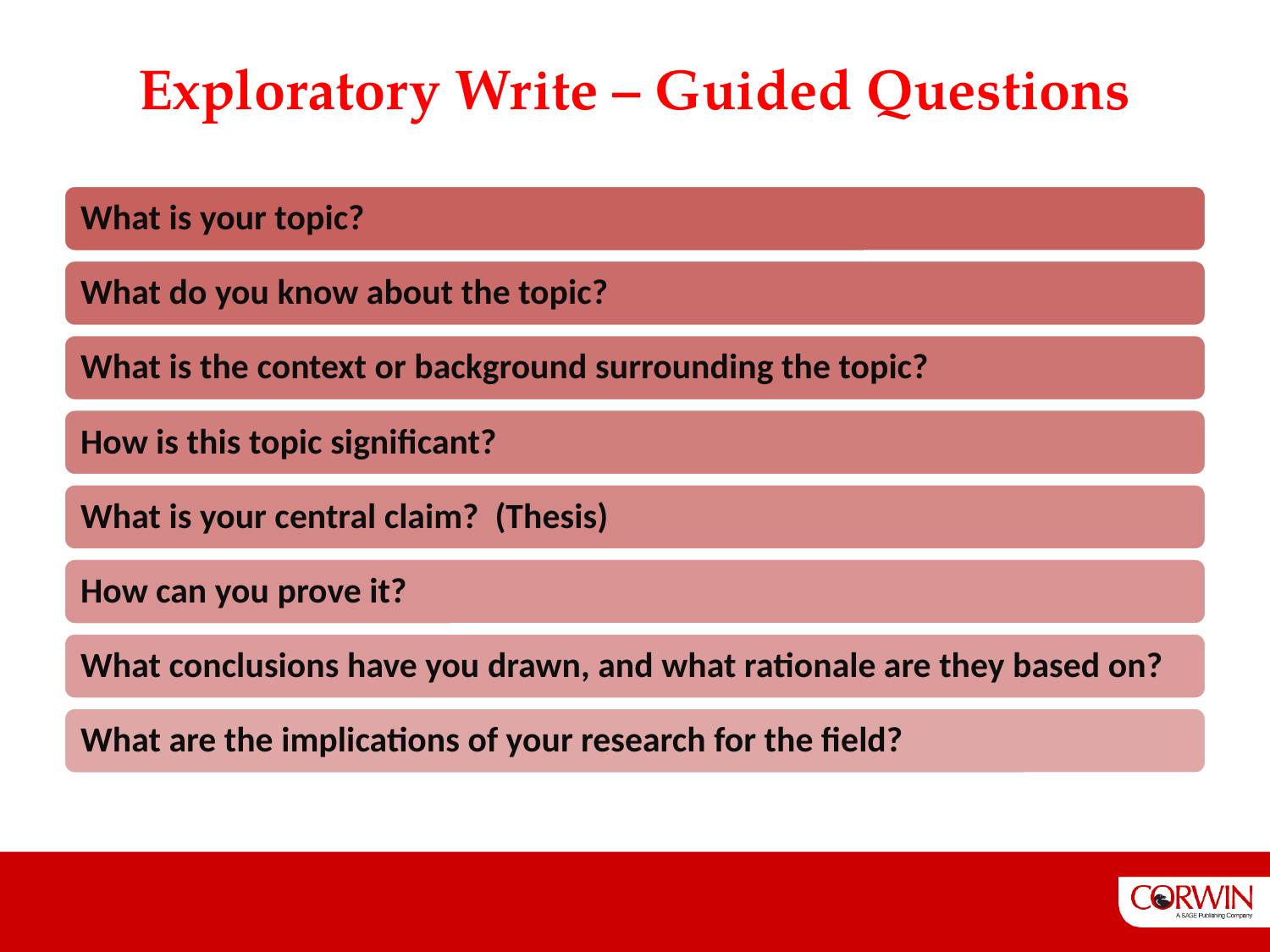

# Exploratory Write – Guided Questions
What is your topic?
What do you know about the topic?
What is the context or background surrounding the topic?
How is this topic significant?
What is your central claim?  (Thesis)
How can you prove it?
What conclusions have you drawn, and what rationale are they based on?
What are the implications of your research for the field?